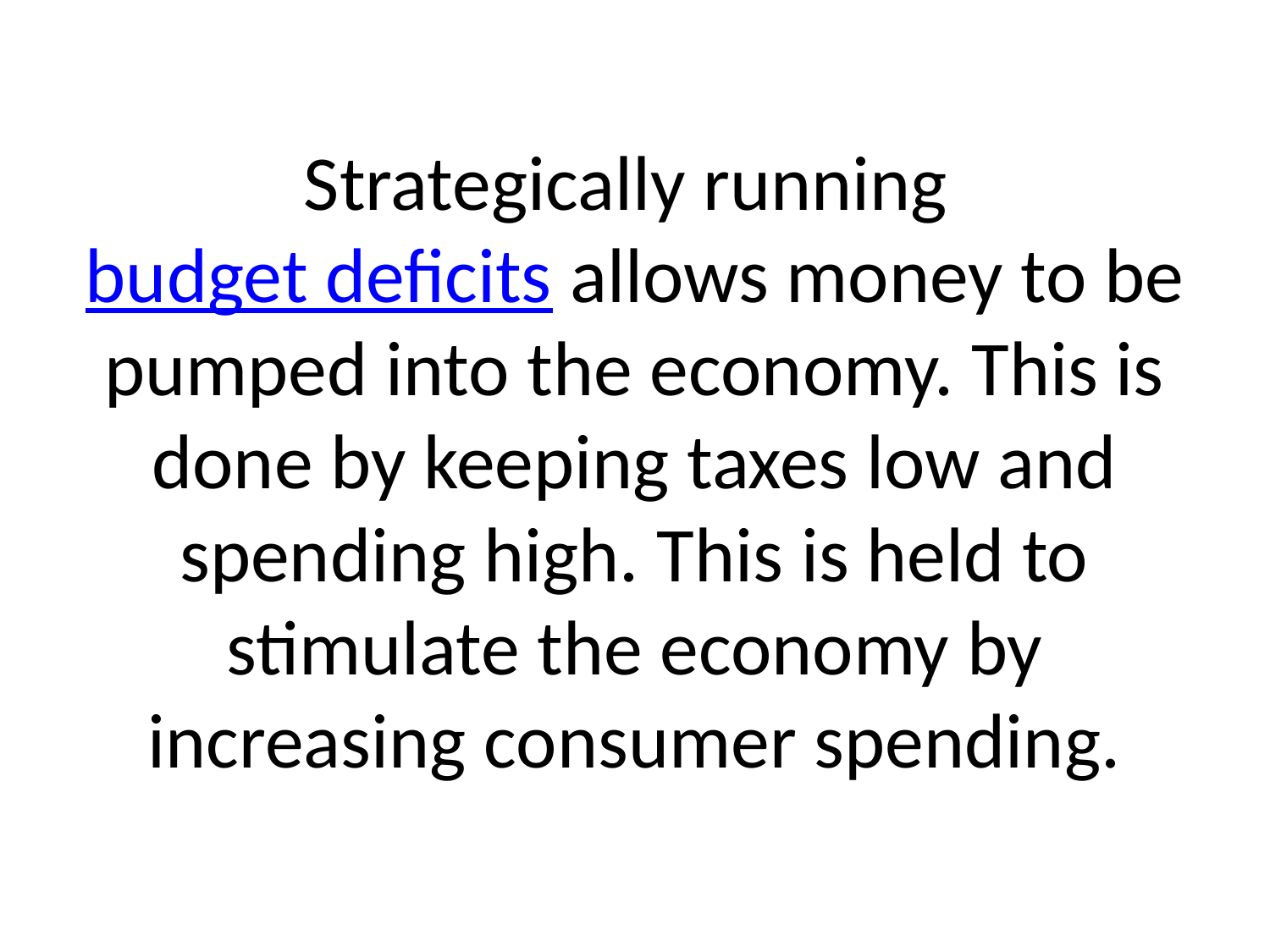

# Strategically running budget deficits allows money to be pumped into the economy. This is done by keeping taxes low and spending high. This is held to stimulate the economy by increasing consumer spending.